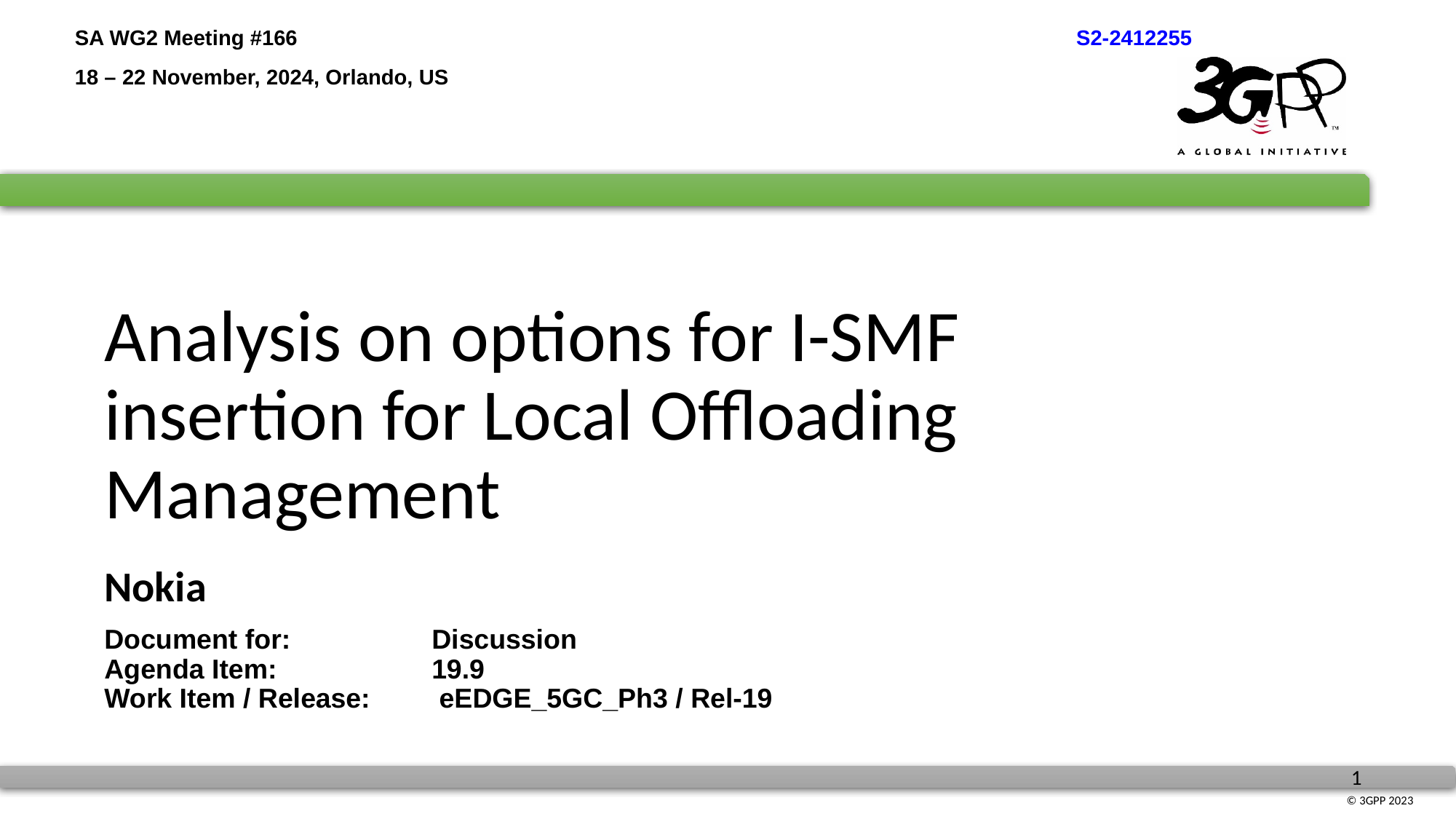

SA WG2 Meeting #166	S2-2412255
18 – 22 November, 2024, Orlando, US
# Analysis on options for I-SMF insertion for Local Offloading Management
Nokia
Document for:		Discussion
Agenda Item:		19.9
Work Item / Release:	 eEDGE_5GC_Ph3 / Rel-19